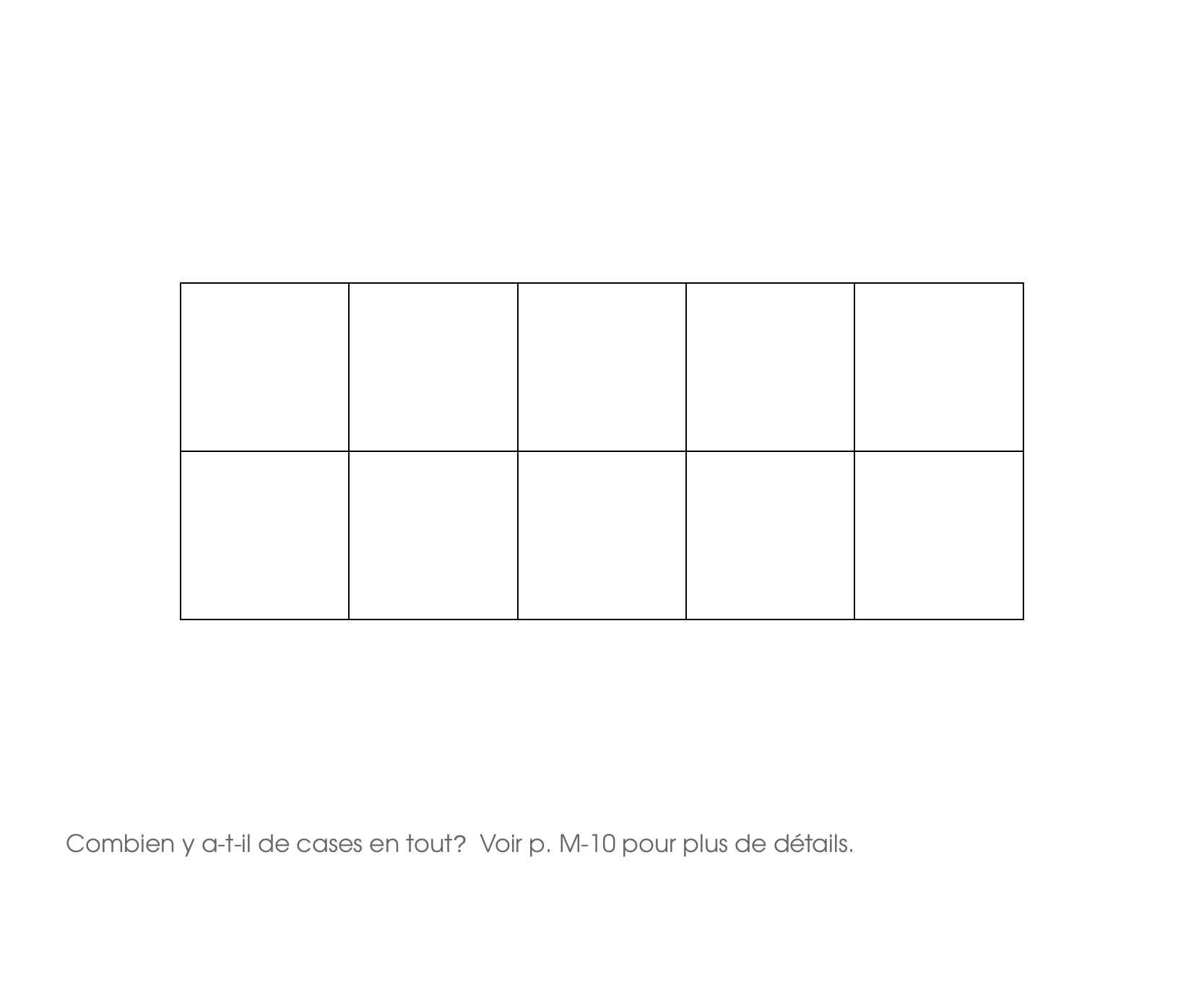

|  |  |  |  |  |
| --- | --- | --- | --- | --- |
|  |  |  |  |  |
Combien y a-t-il de cases en tout?  Voir p. M-10 pour plus de détails.